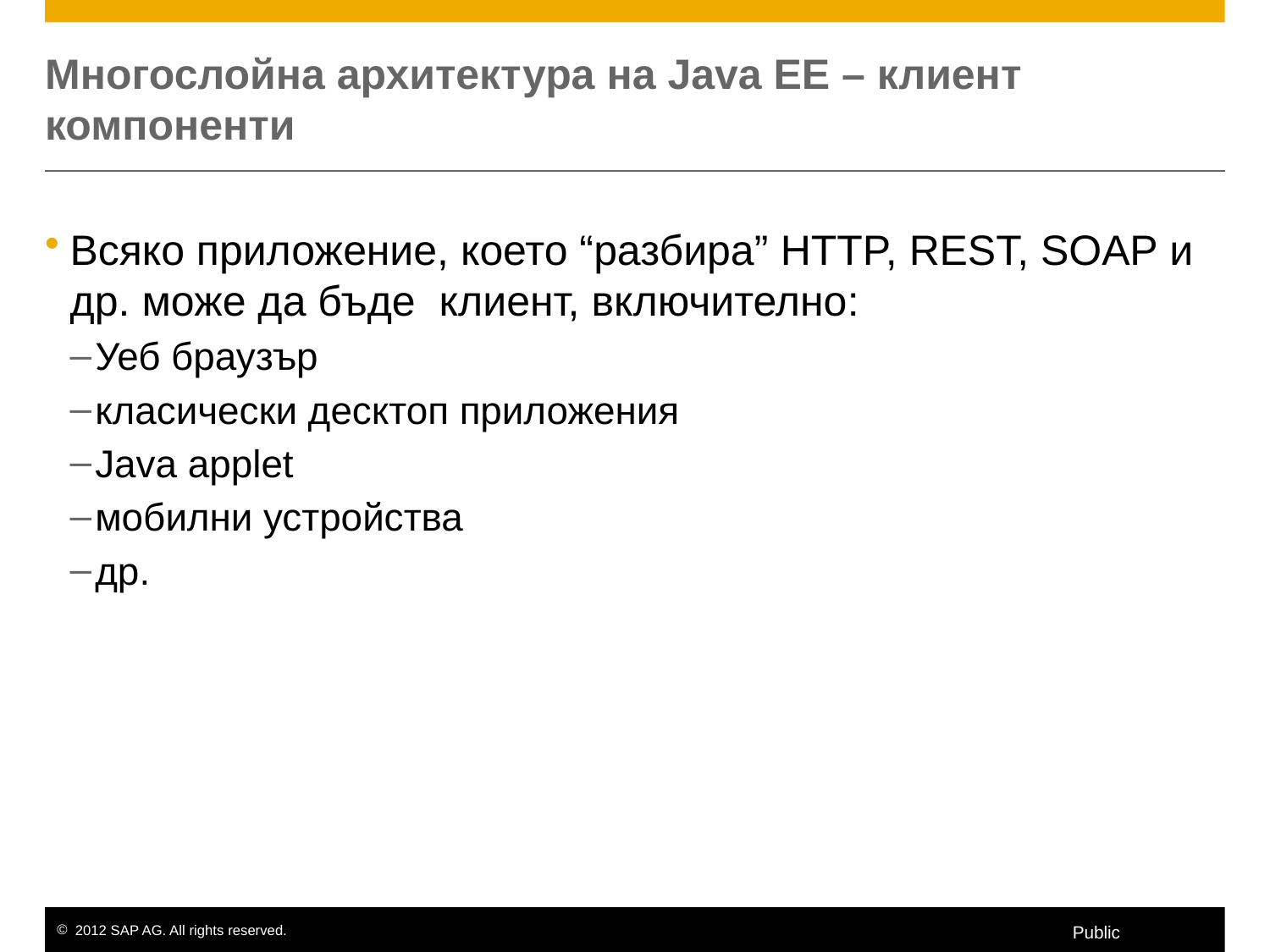

# Многослойна архитектура на Jаva EE – клиент компоненти
Всяко приложение, което “разбира” HTTP, REST, SOAP и др. може да бъде  клиент, включително:
Уеб браузър
класически десктоп приложения
Java applet
мобилни устройства
др.